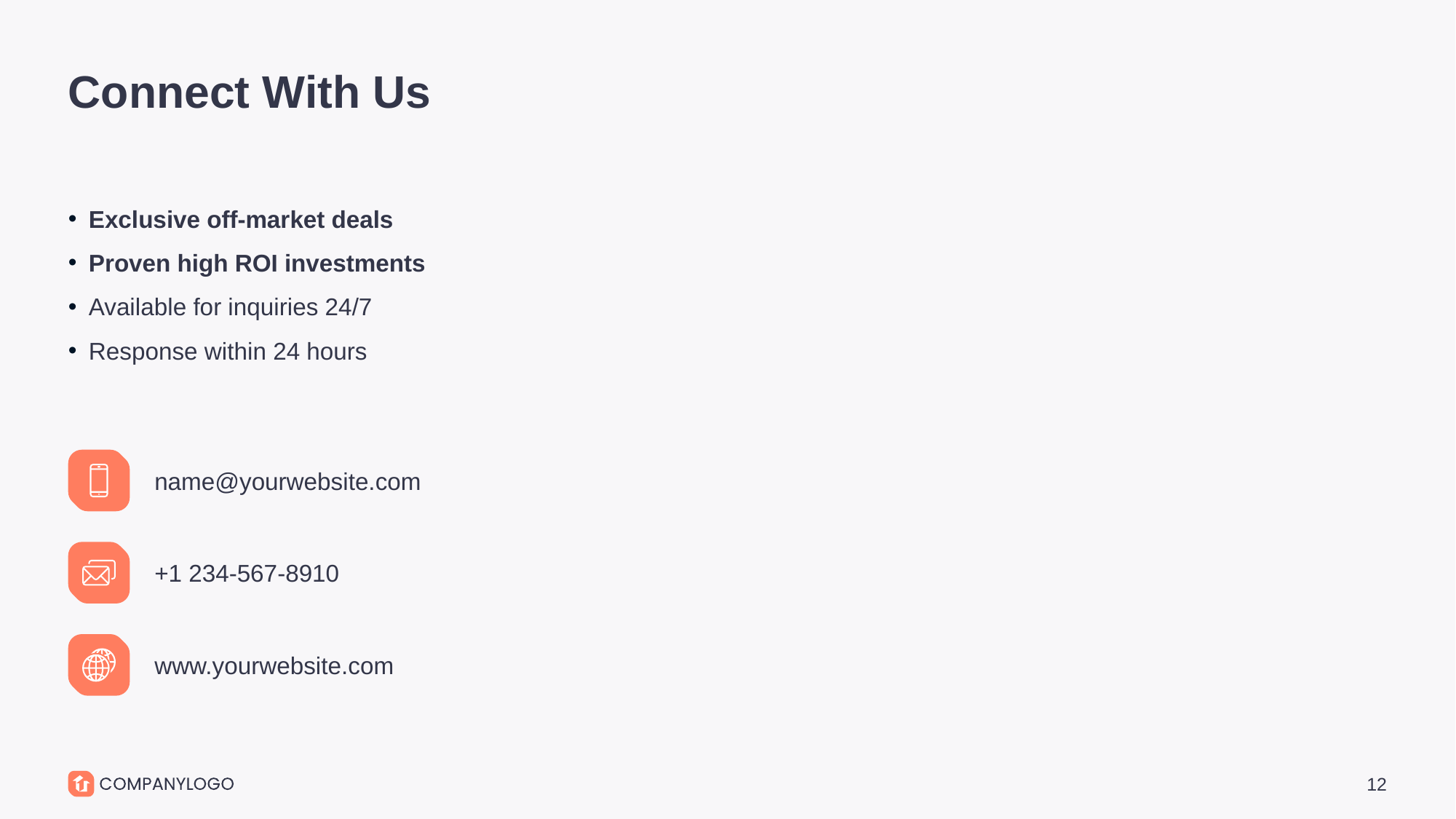

# Connect With Us
Exclusive off-market deals
Proven high ROI investments
Available for inquiries 24/7
Response within 24 hours

name@yourwebsite.com

+1 234-567-8910

www.yourwebsite.com